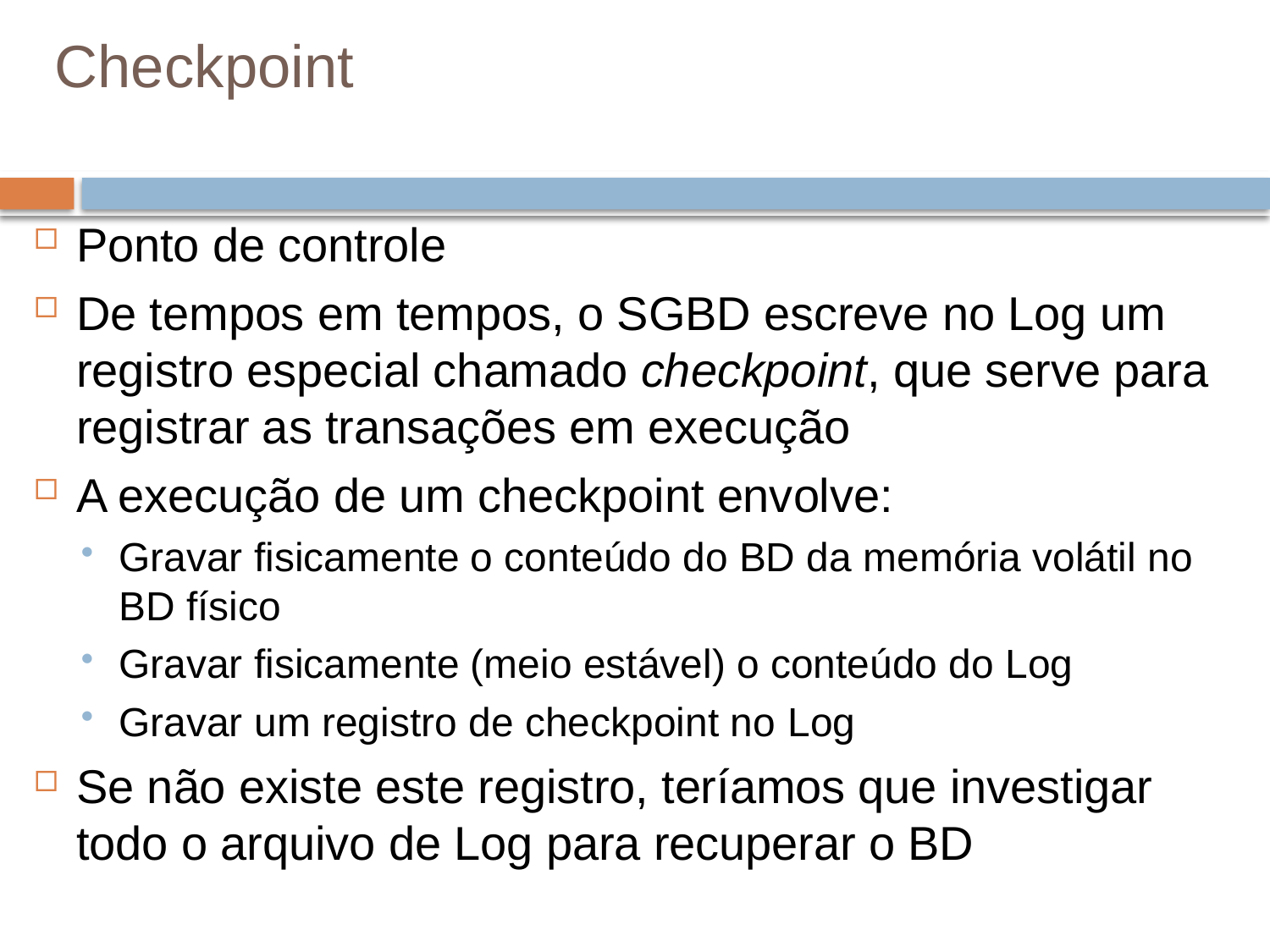

# Checkpoint
Ponto de controle
De tempos em tempos, o SGBD escreve no Log um registro especial chamado checkpoint, que serve para registrar as transações em execução
A execução de um checkpoint envolve:
Gravar fisicamente o conteúdo do BD da memória volátil no BD físico
Gravar fisicamente (meio estável) o conteúdo do Log
Gravar um registro de checkpoint no Log
Se não existe este registro, teríamos que investigar todo o arquivo de Log para recuperar o BD